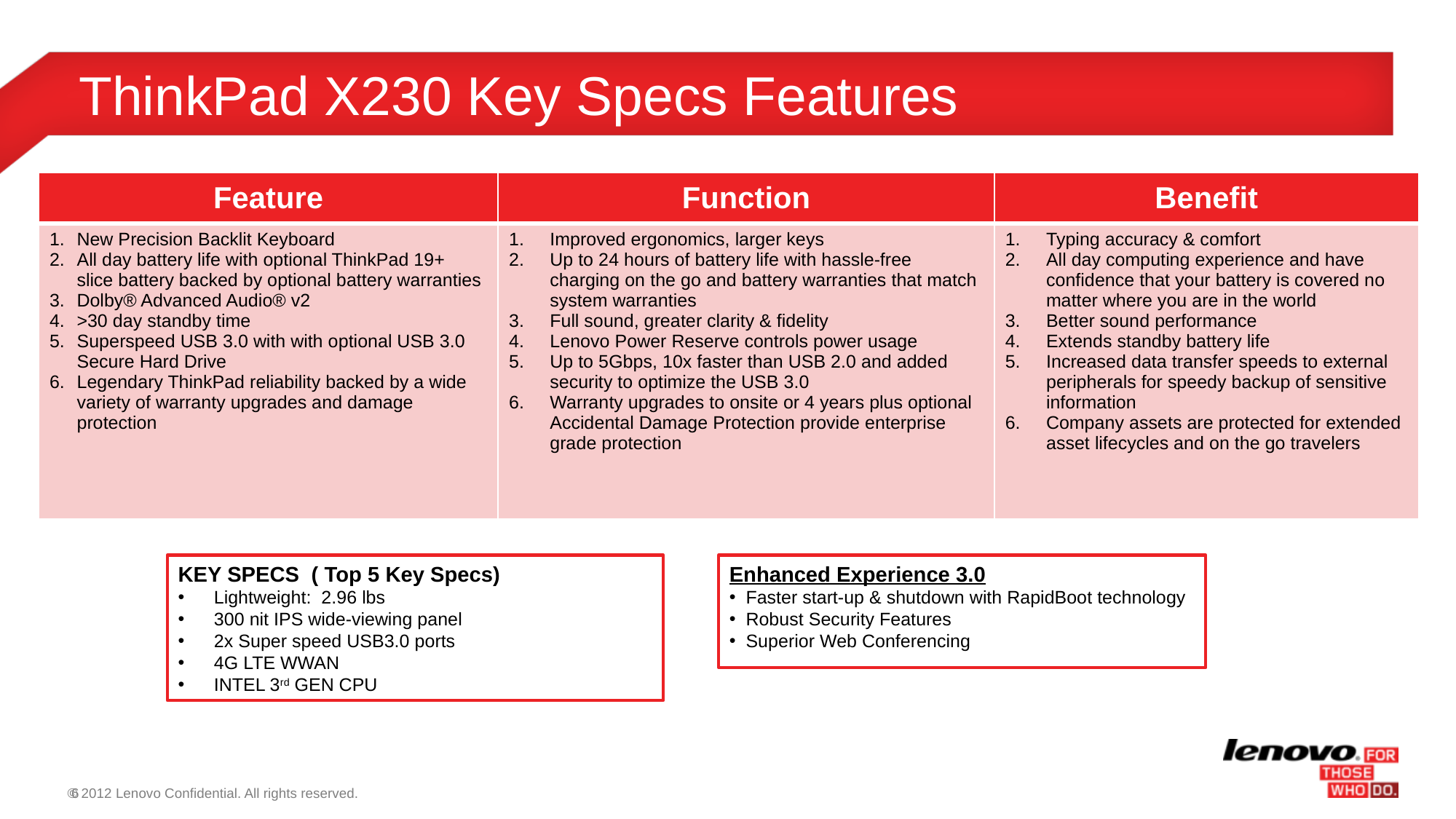

# ThinkPad X230 Key Specs Features
| Feature | Function | Benefit |
| --- | --- | --- |
| New Precision Backlit Keyboard All day battery life with optional ThinkPad 19+ slice battery backed by optional battery warranties Dolby® Advanced Audio® v2 >30 day standby time Superspeed USB 3.0 with with optional USB 3.0 Secure Hard Drive Legendary ThinkPad reliability backed by a wide variety of warranty upgrades and damage protection | Improved ergonomics, larger keys Up to 24 hours of battery life with hassle-free charging on the go and battery warranties that match system warranties Full sound, greater clarity & fidelity Lenovo Power Reserve controls power usage Up to 5Gbps, 10x faster than USB 2.0 and added security to optimize the USB 3.0 Warranty upgrades to onsite or 4 years plus optional Accidental Damage Protection provide enterprise grade protection | Typing accuracy & comfort All day computing experience and have confidence that your battery is covered no matter where you are in the world Better sound performance Extends standby battery life Increased data transfer speeds to external peripherals for speedy backup of sensitive information Company assets are protected for extended asset lifecycles and on the go travelers |
KEY SPECS  ( Top 5 Key Specs)
  Lightweight:  2.96 lbs
  300 nit IPS wide-viewing panel
  2x Super speed USB3.0 ports
  4G LTE WWAN
  INTEL 3rd GEN CPU
Enhanced Experience 3.0
  Faster start-up & shutdown with RapidBoot technology
  Robust Security Features
  Superior Web Conferencing